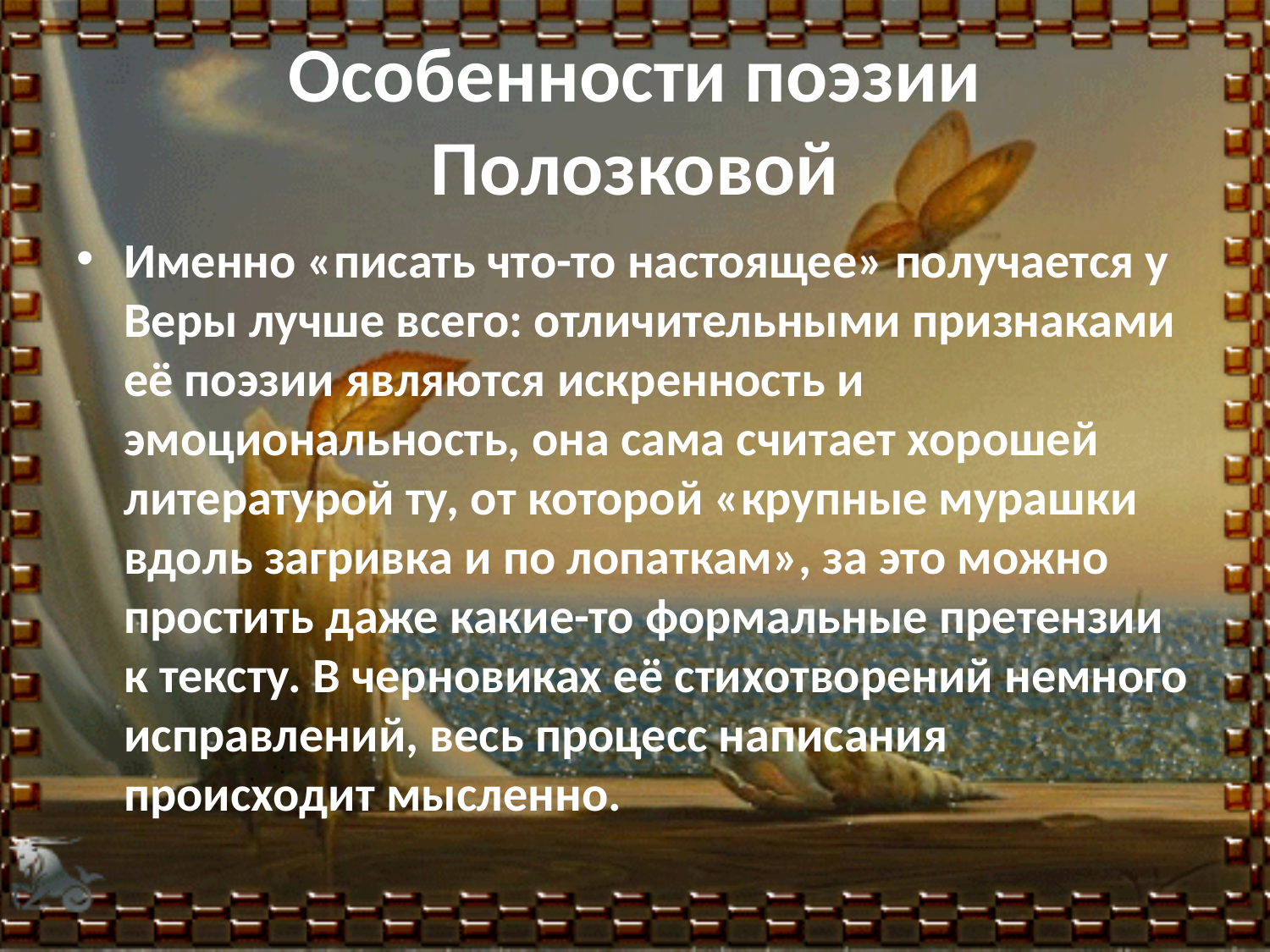

# Особенности поэзии Полозковой
Именно «писать что-то настоящее» получается у Веры лучше всего: отличительными признаками её поэзии являются искренность и эмоциональность, она сама считает хорошей литературой ту, от которой «крупные мурашки вдоль загривка и по лопаткам», за это можно простить даже какие-то формальные претензии к тексту. В черновиках её стихотворений немного исправлений, весь процесс написания происходит мысленно.